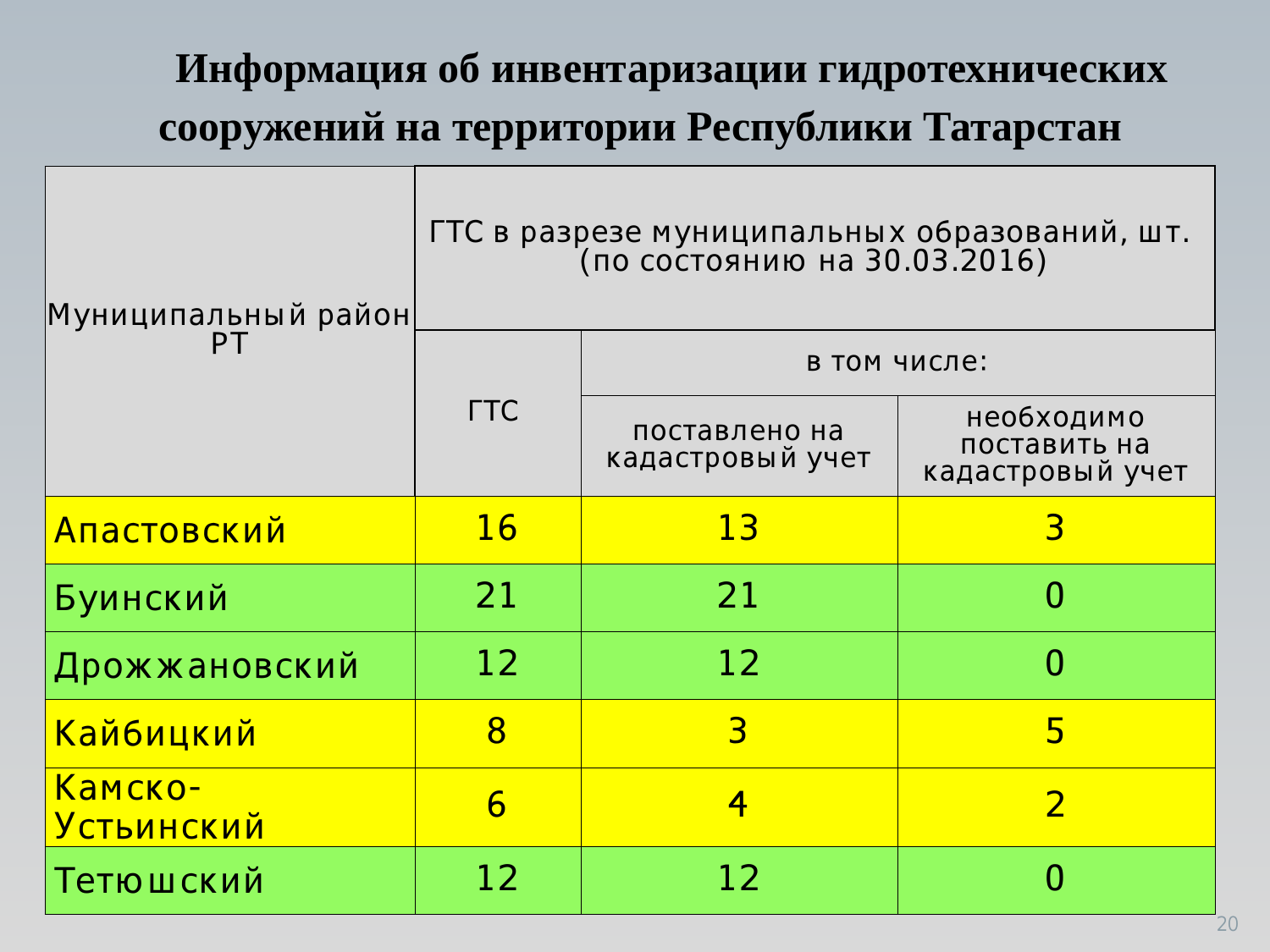

# Информация об инвентаризации гидротехнических сооружений на территории Республики Татарстан
| Муниципальный район РТ | ГТС в разрезе муниципальных образований, шт. (по состоянию на 30.03.2016) |  |  |
| --- | --- | --- | --- |
|  | ГТС | в том числе: |  |
|  |  | поставлено на кадастровый учет | необходимо поставить на кадастровый учет |
| Апастовский | 16 | 13 | 3 |
| Буинский | 21 | 21 | 0 |
| Дрожжановский | 12 | 12 | 0 |
| Кайбицкий | 8 | 3 | 5 |
| Камско-Устьинский | 6 | 4 | 2 |
| Тетюшский | 12 | 12 | 0 |
20